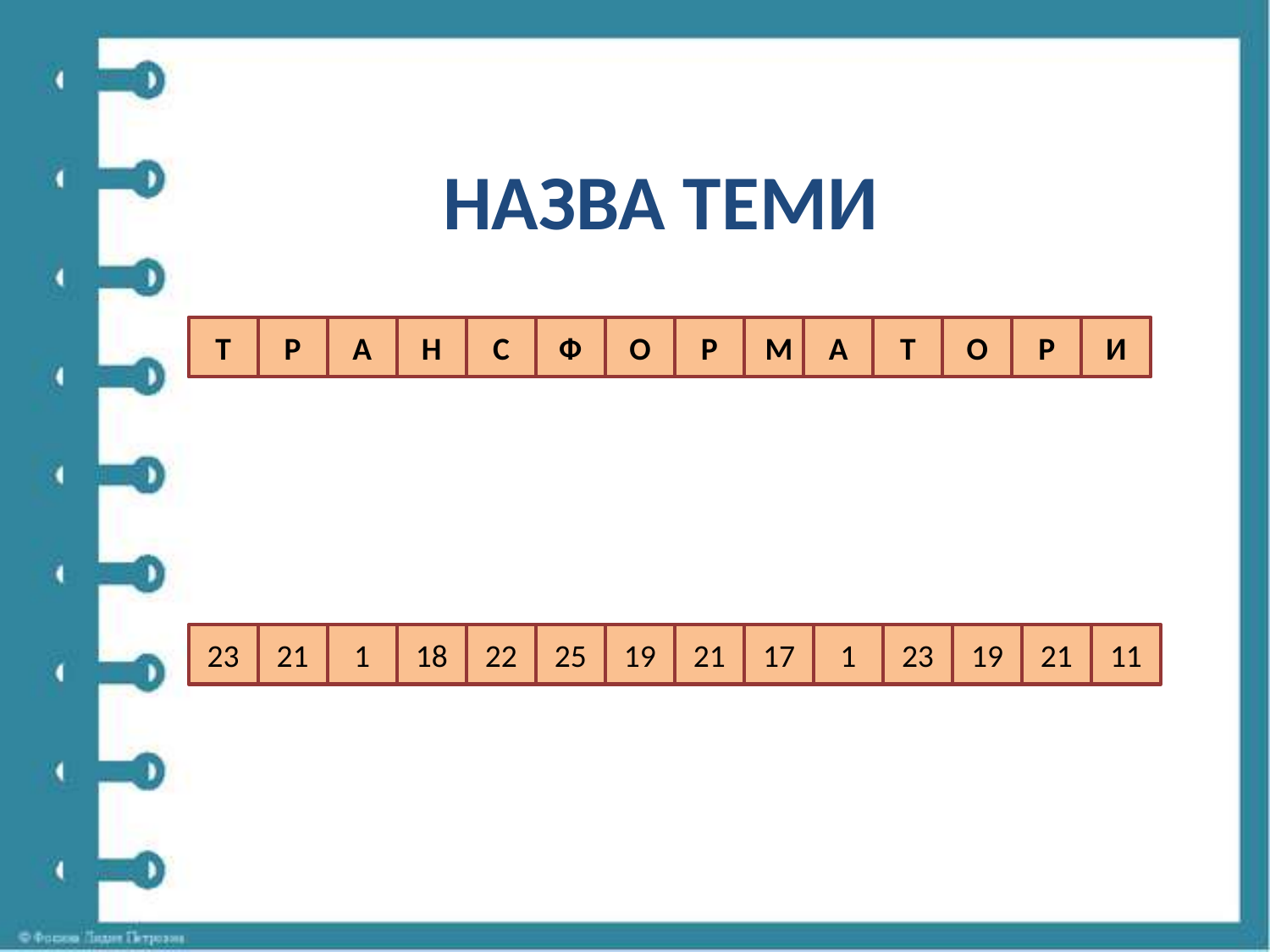

# НАЗВА ТЕМИ

Т
Р
А
Н
С
Ф
О
Р
М
А
Т
О
Р
И
23
21
1
18
22
25
19
21
17
1
23
19
21
11